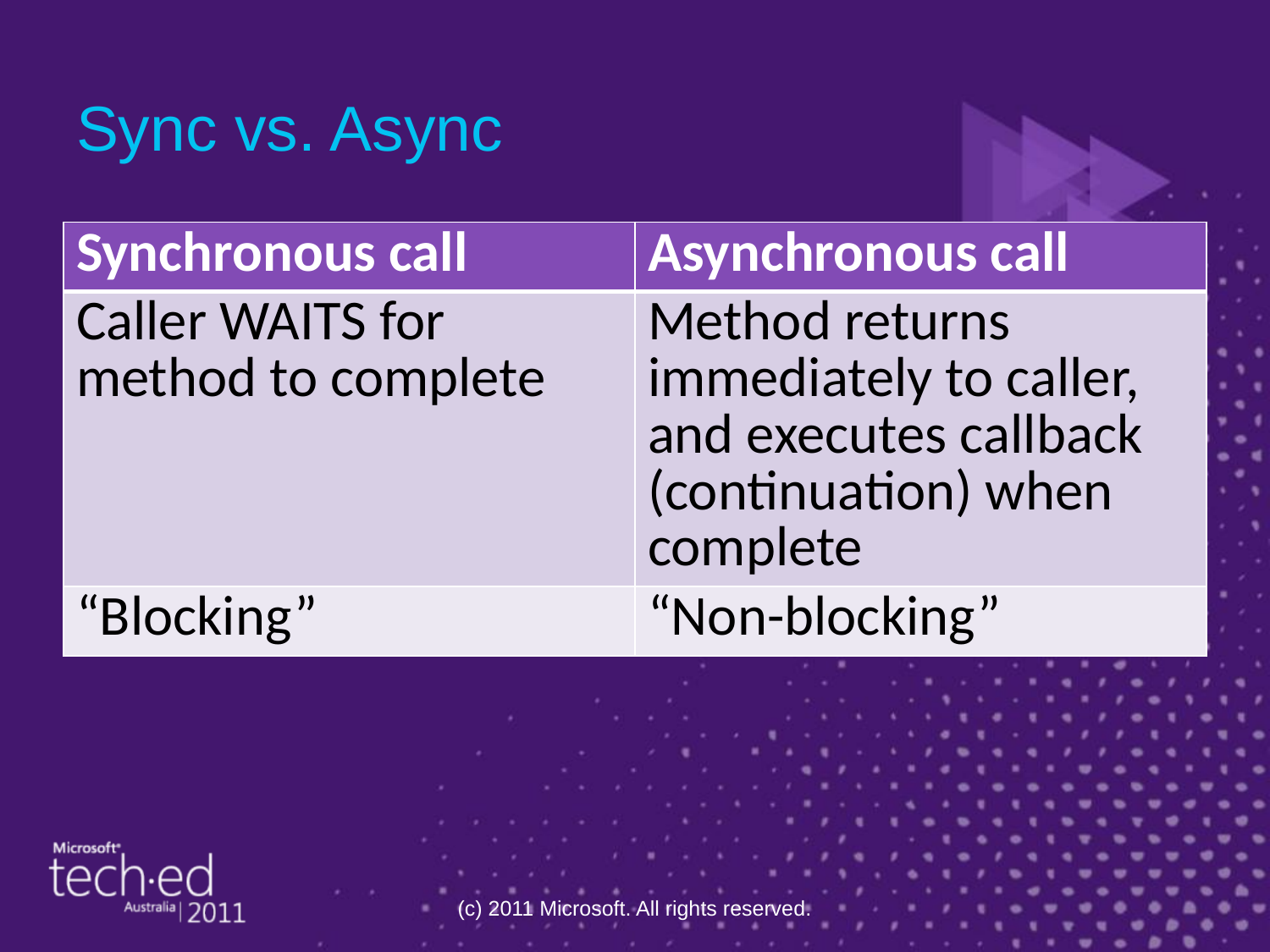

# Sync vs. Async
| Synchronous call | Asynchronous call |
| --- | --- |
| Caller WAITS for method to complete | Method returns immediately to caller, and executes callback (continuation) when complete |
| “Blocking” | “Non-blocking” |
(c) 2011 Microsoft. All rights reserved.